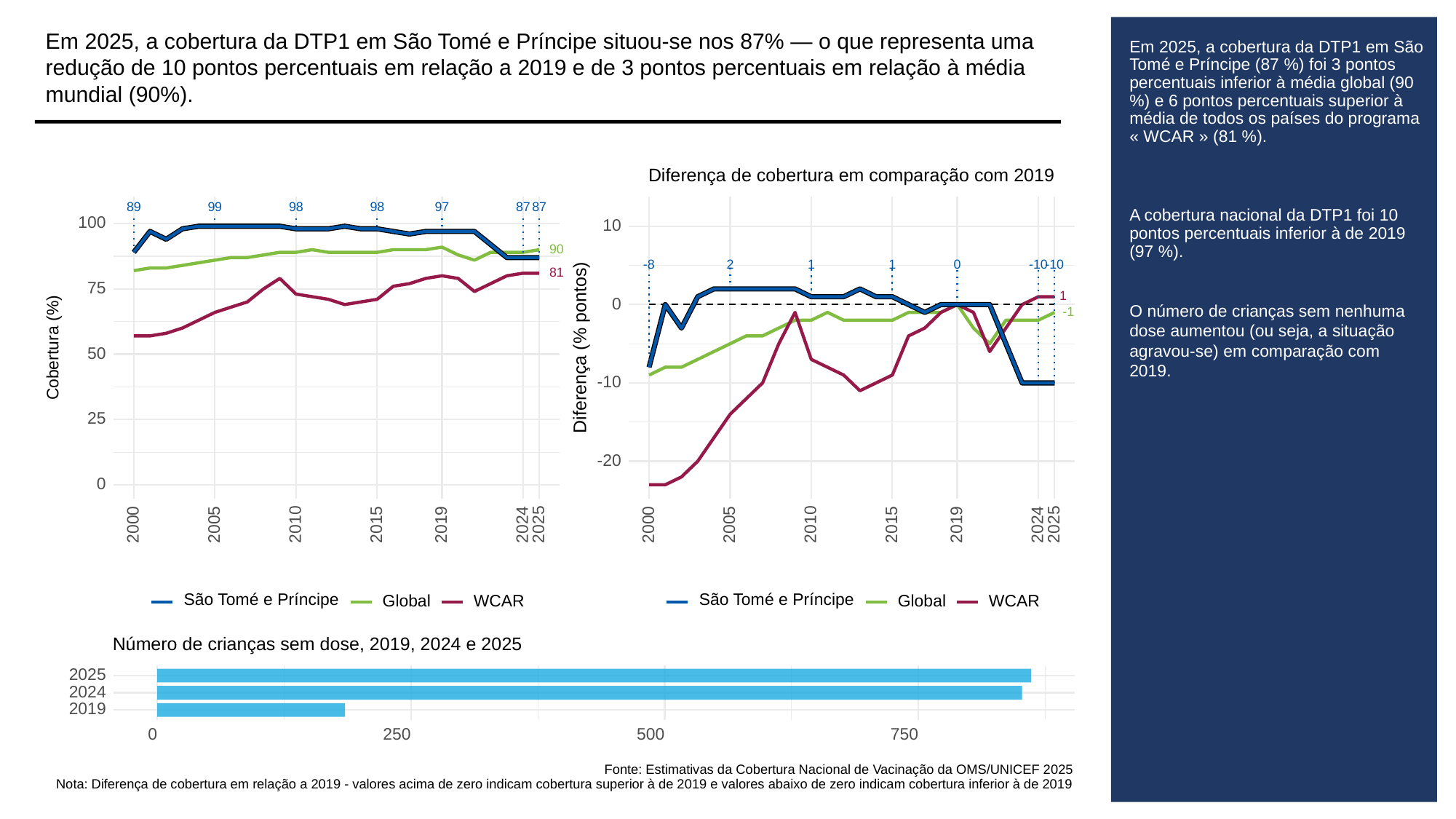

Em 2025, a cobertura da DTP1 em São Tomé e Príncipe situou-se nos 87% — o que representa uma redução de 10 pontos percentuais em relação a 2019 e de 3 pontos percentuais em relação à média mundial (90%).
# Em 2025, a cobertura da DTP1 em São Tomé e Príncipe (87 %) foi 3 pontos percentuais inferior à média global (90 %) e 6 pontos percentuais superior à média de todos os países do programa « WCAR » (81 %).

A cobertura nacional da DTP1 foi 10 pontos percentuais inferior à de 2019 (97 %).

O número de crianças sem nenhuma dose aumentou (ou seja, a situação agravou-se) em comparação com 2019.

Diferença de cobertura em comparação com 2019

89
99
98
98
97
87
87
100

10

90

-8
0
-10
-10
2
1
1

81

75

1

0

-1

Diferença (% pontos)
Cobertura (%)

50

-10

25

-20

0

2000
2005
2010
2015
2019
2024
2025
2000
2005
2010
2015
2019
2024
2025
São Tomé e Príncipe
São Tomé e Príncipe
Global
WCAR
Global
WCAR

Número de crianças sem dose, 2019, 2024 e 2025

2025

2024

2019

0
250
500
750
Fonte: Estimativas da Cobertura Nacional de Vacinação da OMS/UNICEF 2025
Nota: Diferença de cobertura em relação a 2019 - valores acima de zero indicam cobertura superior à de 2019 e valores abaixo de zero indicam cobertura inferior à de 2019